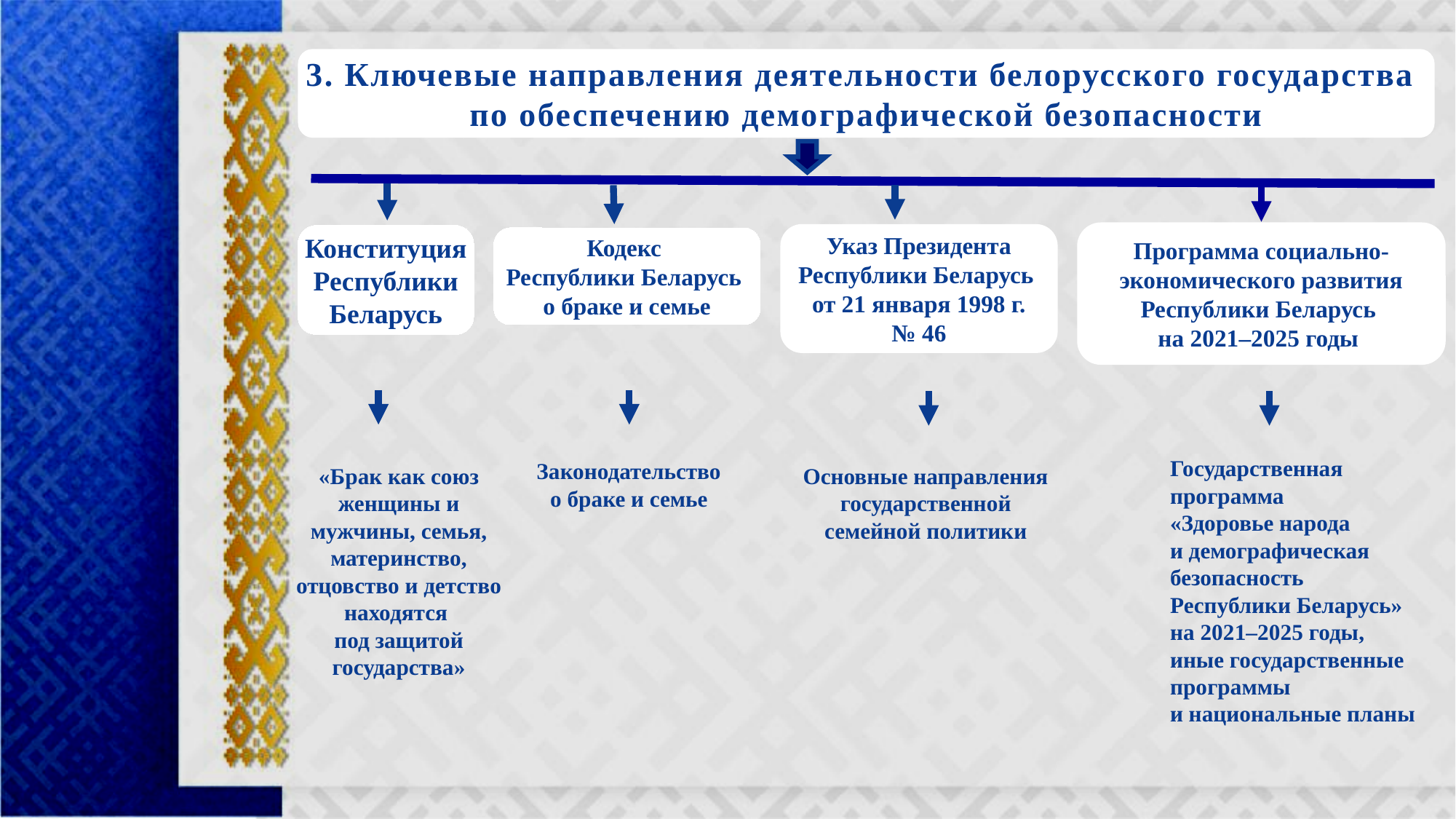

3. Ключевые направления деятельности белорусского государства
по обеспечению демографической безопасности

Программа социально-экономического развития Республики Беларусь
на 2021–2025 годы
Указ Президента Республики Беларусь
от 21 января 1998 г. № 46
Конституция Республики Беларусь
Кодекс
Республики Беларусь
о браке и семье
Государственная программа
«Здоровье народа
и демографическая безопасность
Республики Беларусь»
на 2021–2025 годы,
иные государственные программы
и национальные планы
Законодательство
о браке и семье
«Брак как союз женщины и мужчины, семья, материнство, отцовство и детство находятся
под защитой государства»
Основные направления государственной семейной политики